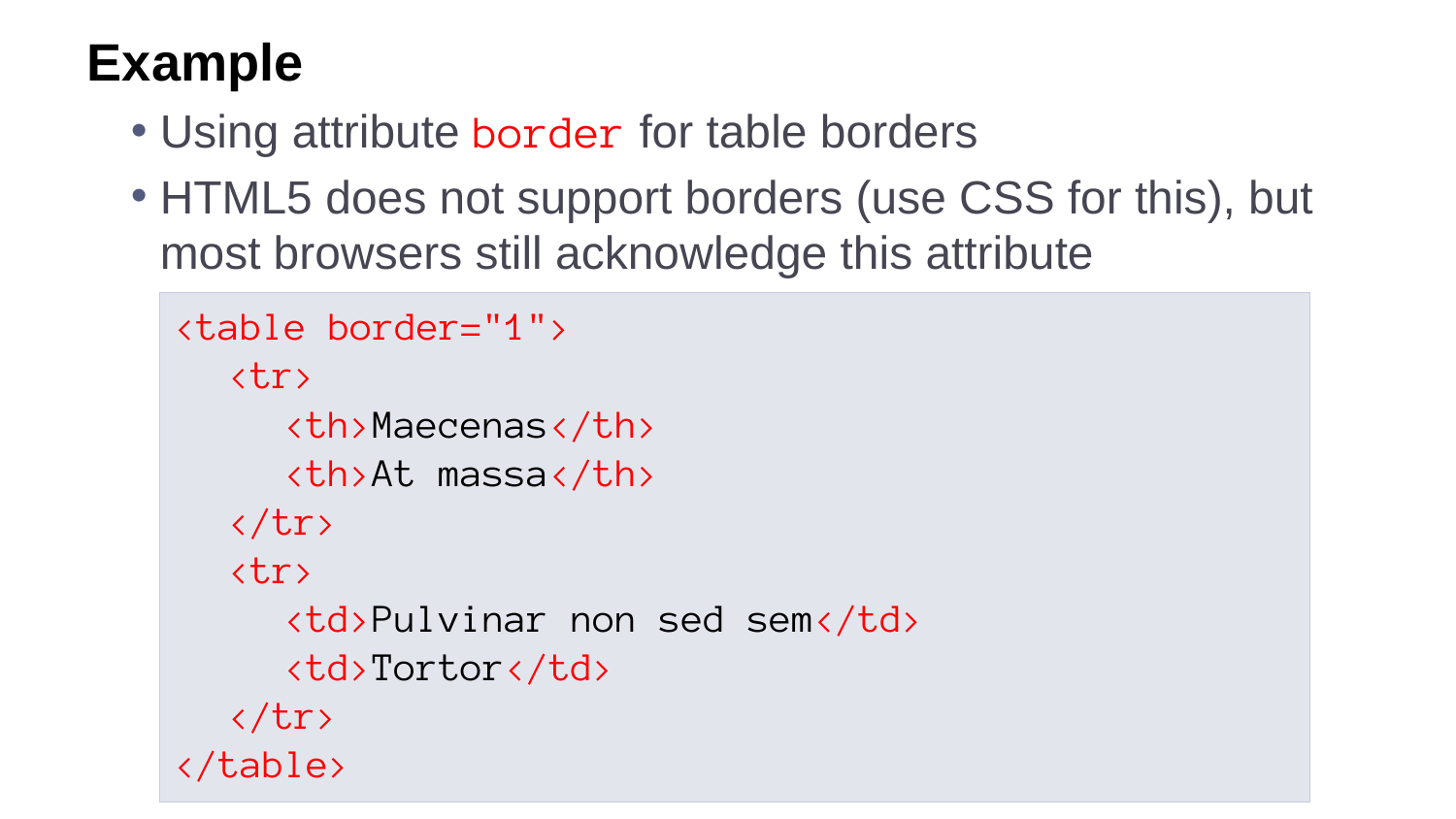

Example
Using attribute border for table borders
HTML5 does not support borders (use CSS for this), but most browsers still acknowledge this attribute
<table border="1">
	<tr>
		<th>Maecenas</th>
		<th>At massa</th>
	</tr>
	<tr>
		<td>Pulvinar non sed sem</td>
		<td>Tortor</td>
	</tr>
</table>